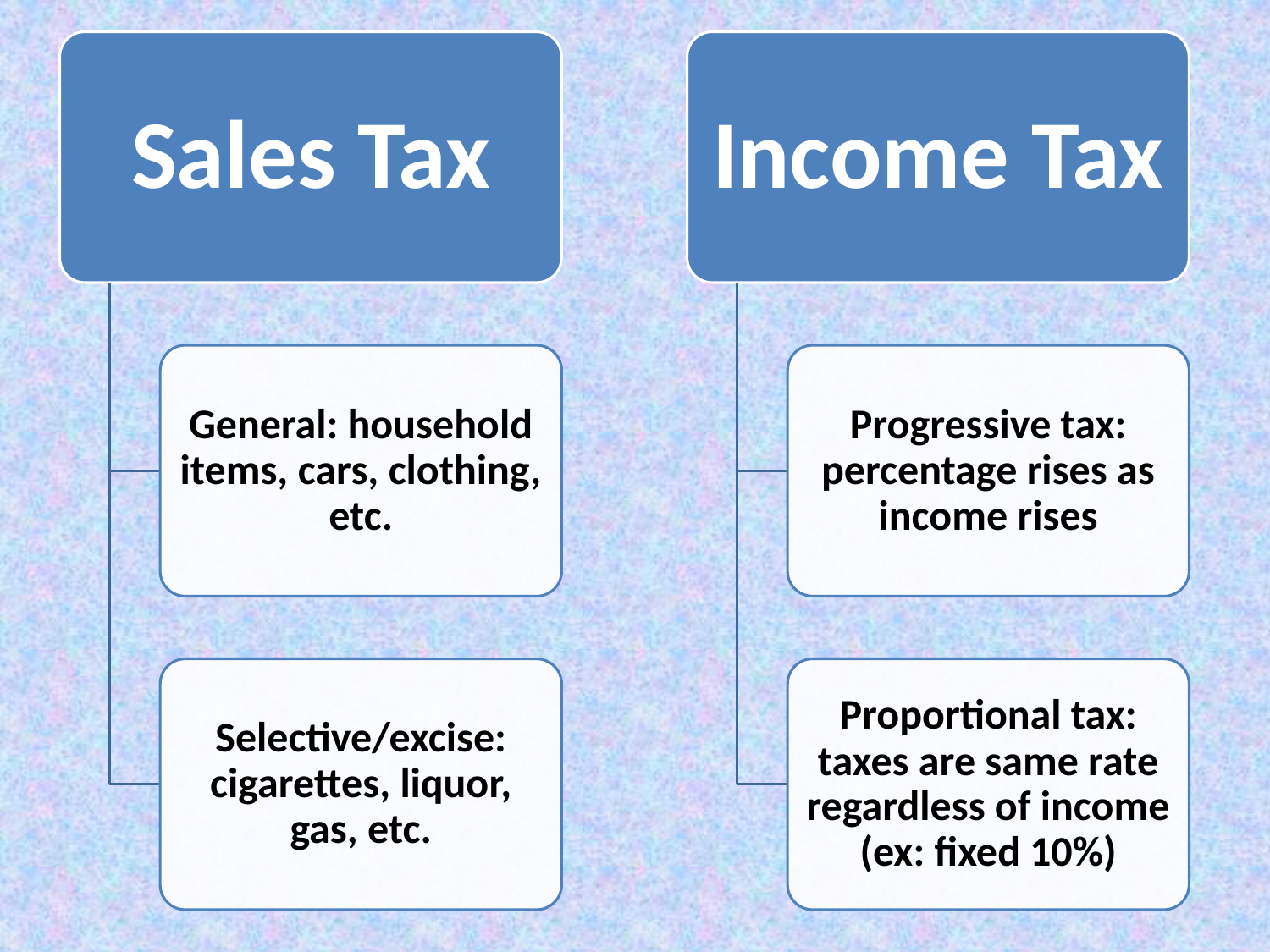

Sales Tax
General: household items, cars, clothing, etc.
Selective/excise: cigarettes, liquor, gas, etc.
Income Tax
Progressive tax: percentage rises as income rises
Proportional tax: taxes are same rate regardless of income (ex: fixed 10%)